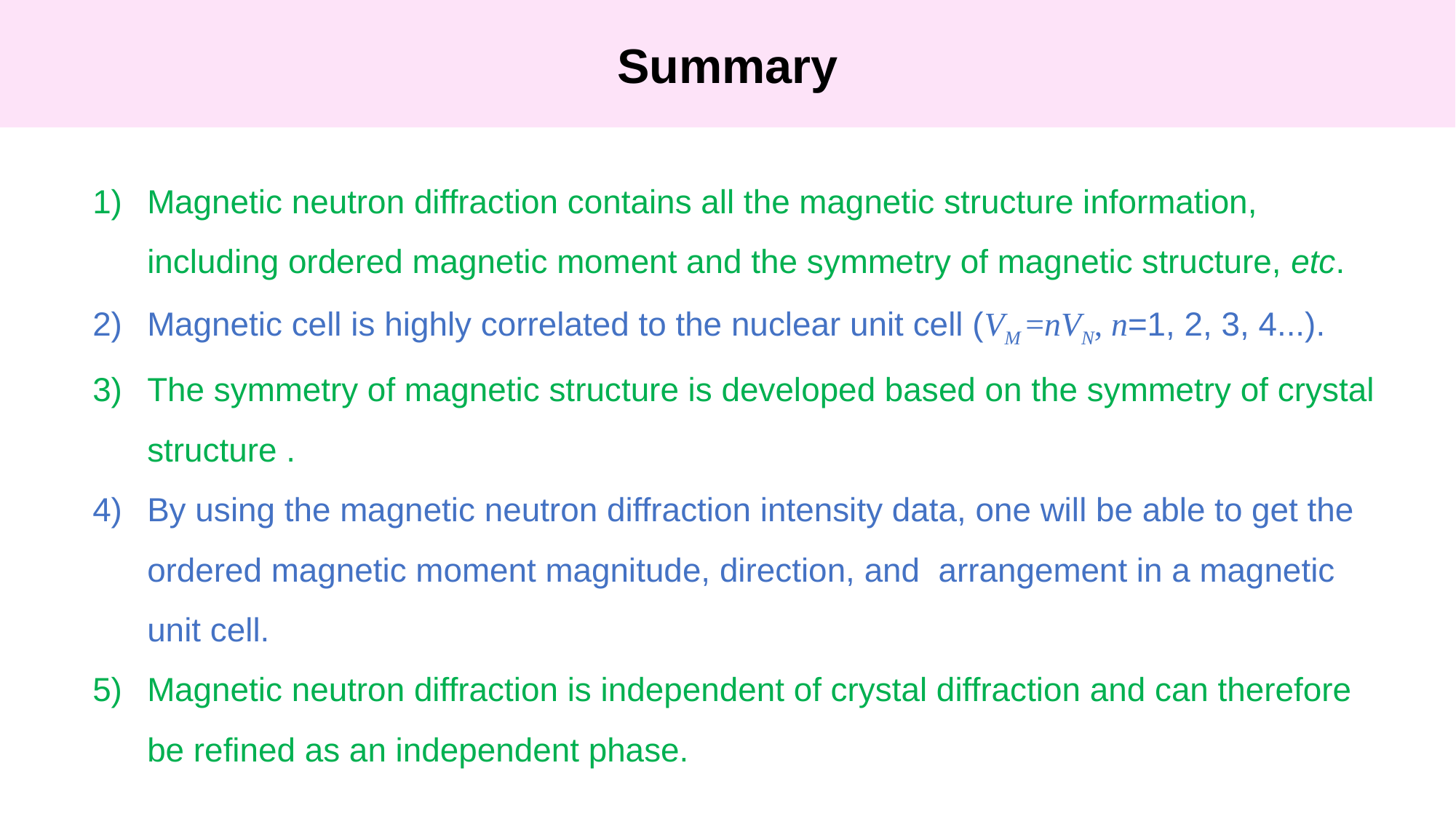

Summary
Magnetic neutron diffraction contains all the magnetic structure information, including ordered magnetic moment and the symmetry of magnetic structure, etc.
Magnetic cell is highly correlated to the nuclear unit cell (VM =nVN, n=1, 2, 3, 4...).
The symmetry of magnetic structure is developed based on the symmetry of crystal structure .
By using the magnetic neutron diffraction intensity data, one will be able to get the ordered magnetic moment magnitude, direction, and  arrangement in a magnetic unit cell.
Magnetic neutron diffraction is independent of crystal diffraction and can therefore  be refined as an independent phase.